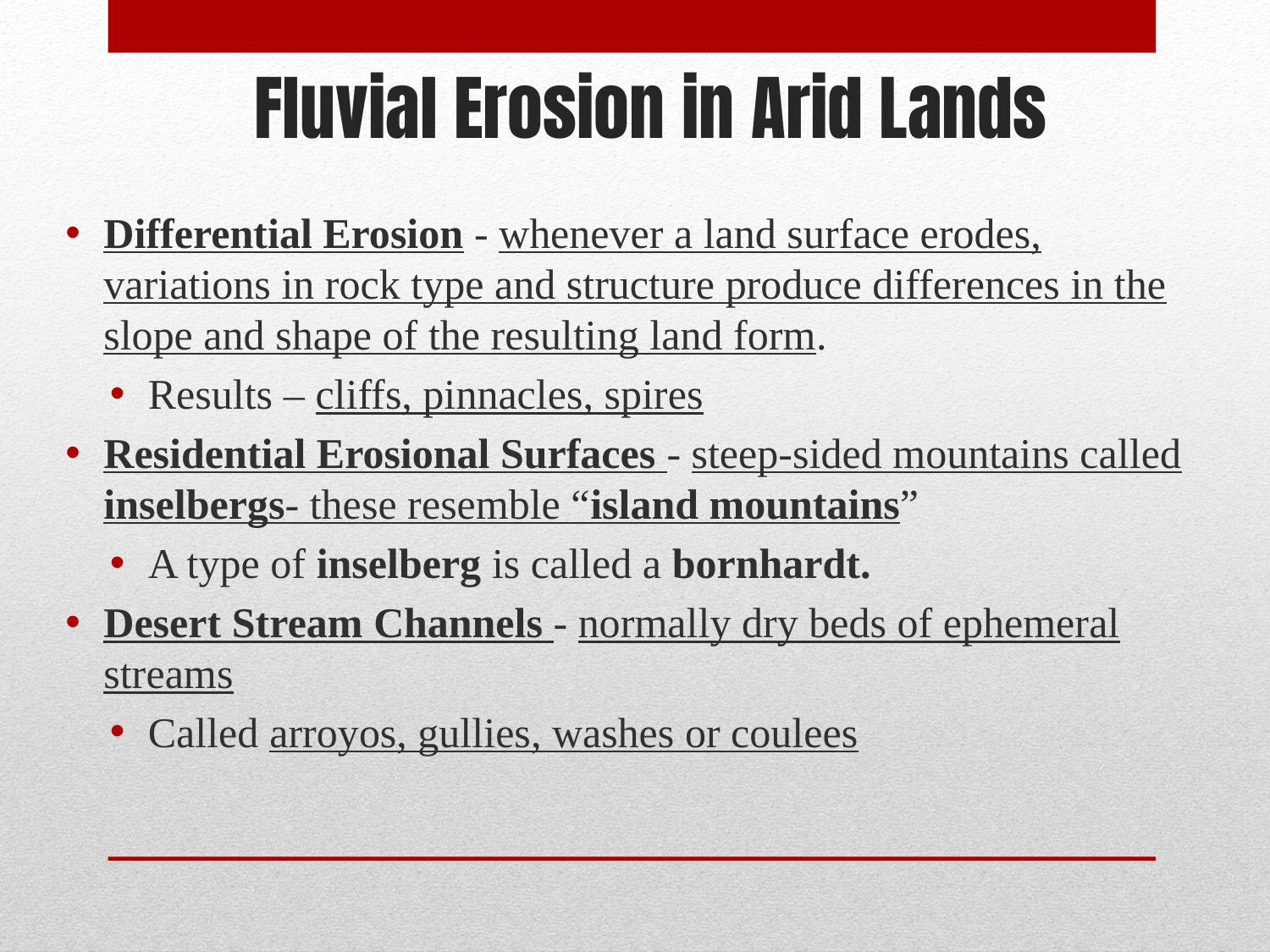

Fluvial Erosion in Arid Lands
Differential Erosion - whenever a land surface erodes, variations in rock type and structure produce differences in the slope and shape of the resulting land form.
Results – cliffs, pinnacles, spires
Residential Erosional Surfaces - steep-sided mountains called inselbergs- these resemble “island mountains”
A type of inselberg is called a bornhardt.
Desert Stream Channels - normally dry beds of ephemeral streams
Called arroyos, gullies, washes or coulees